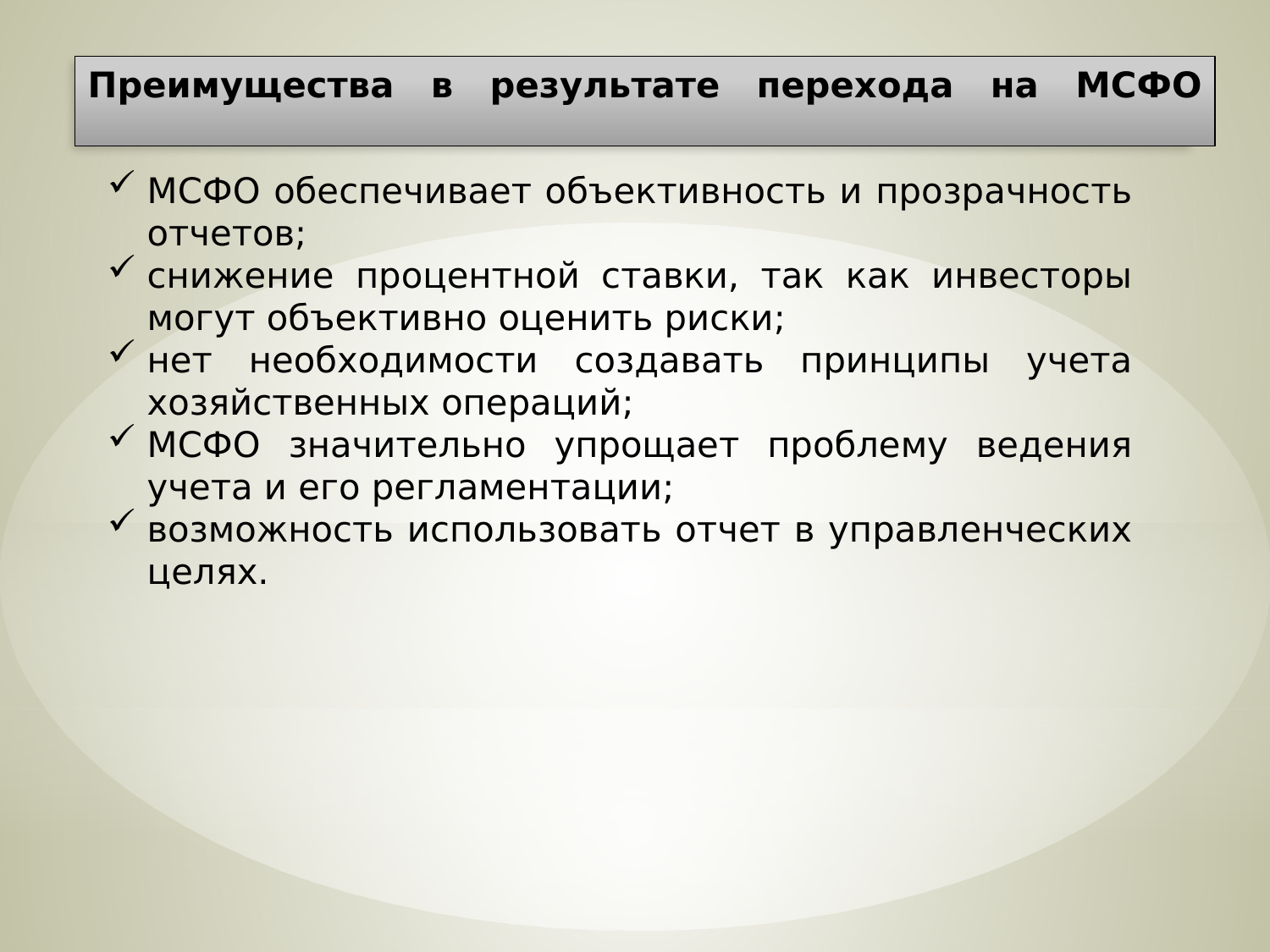

# Преимущества в результате перехода на МСФО
МСФО обеспечивает объективность и прозрачность отчетов;
снижение процентной ставки, так как инвесторы могут объективно оценить риски;
нет необходимости создавать принципы учета хозяйственных операций;
МСФО значительно упрощает проблему ведения учета и его регламентации;
возможность использовать отчет в управленческих целях.